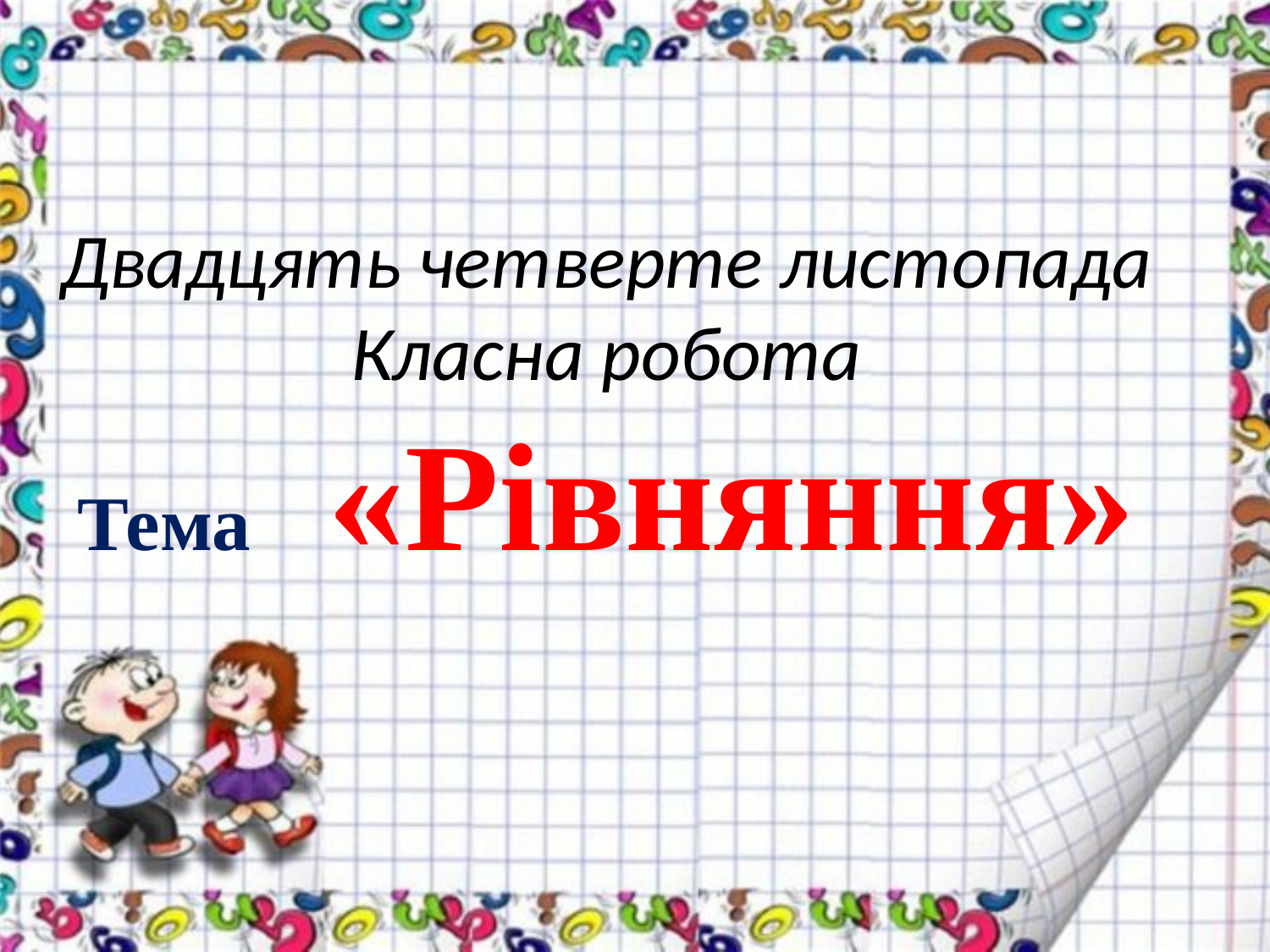

# Двадцять четверте листопада Класна робота Тема    «Рівняння»